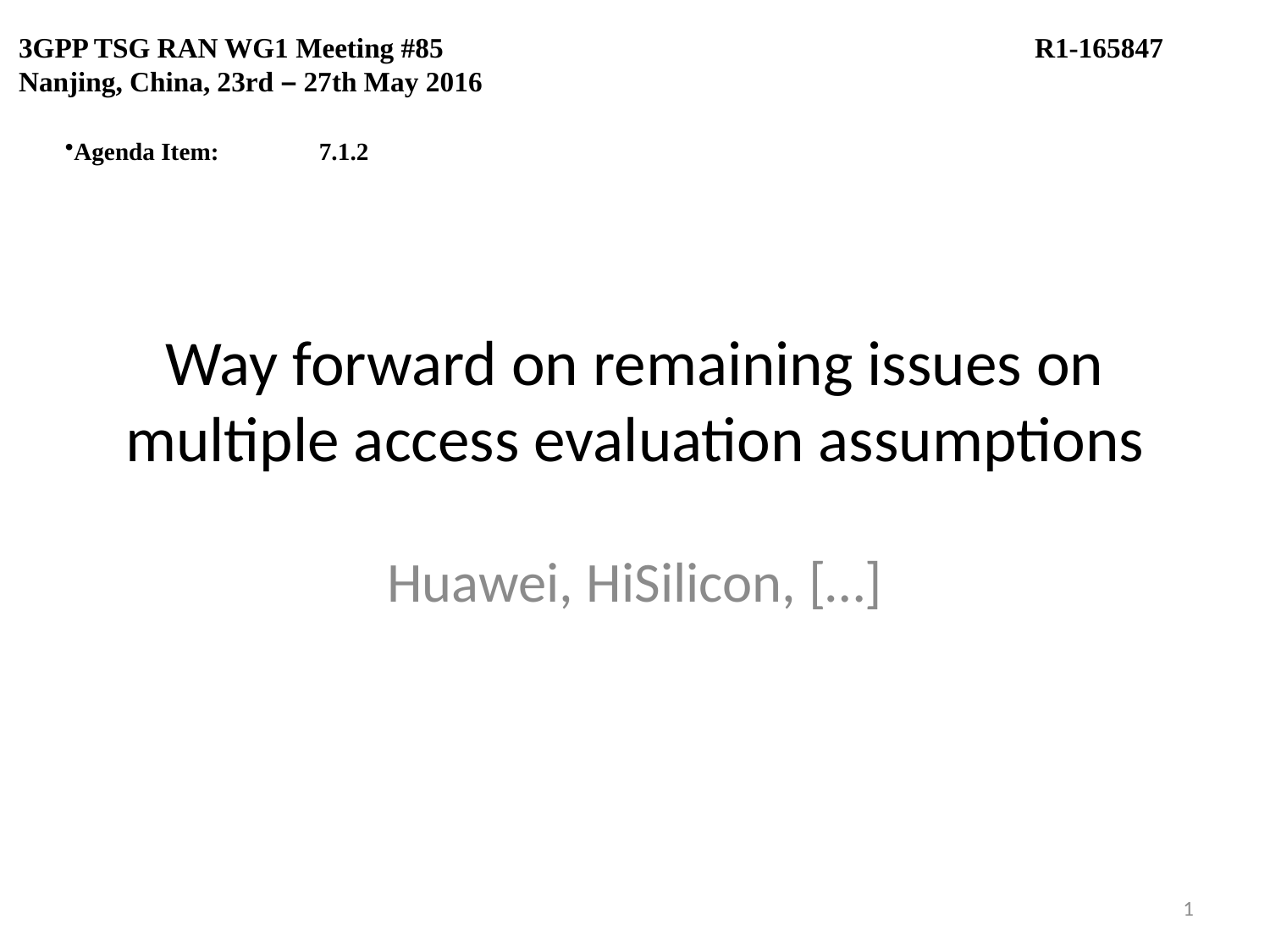

3GPP TSG RAN WG1 Meeting #85					R1-165847
Nanjing, China, 23rd – 27th May 2016

Agenda Item:	7.1.2

# Way forward on remaining issues on multiple access evaluation assumptions
Huawei, HiSilicon, […]
1